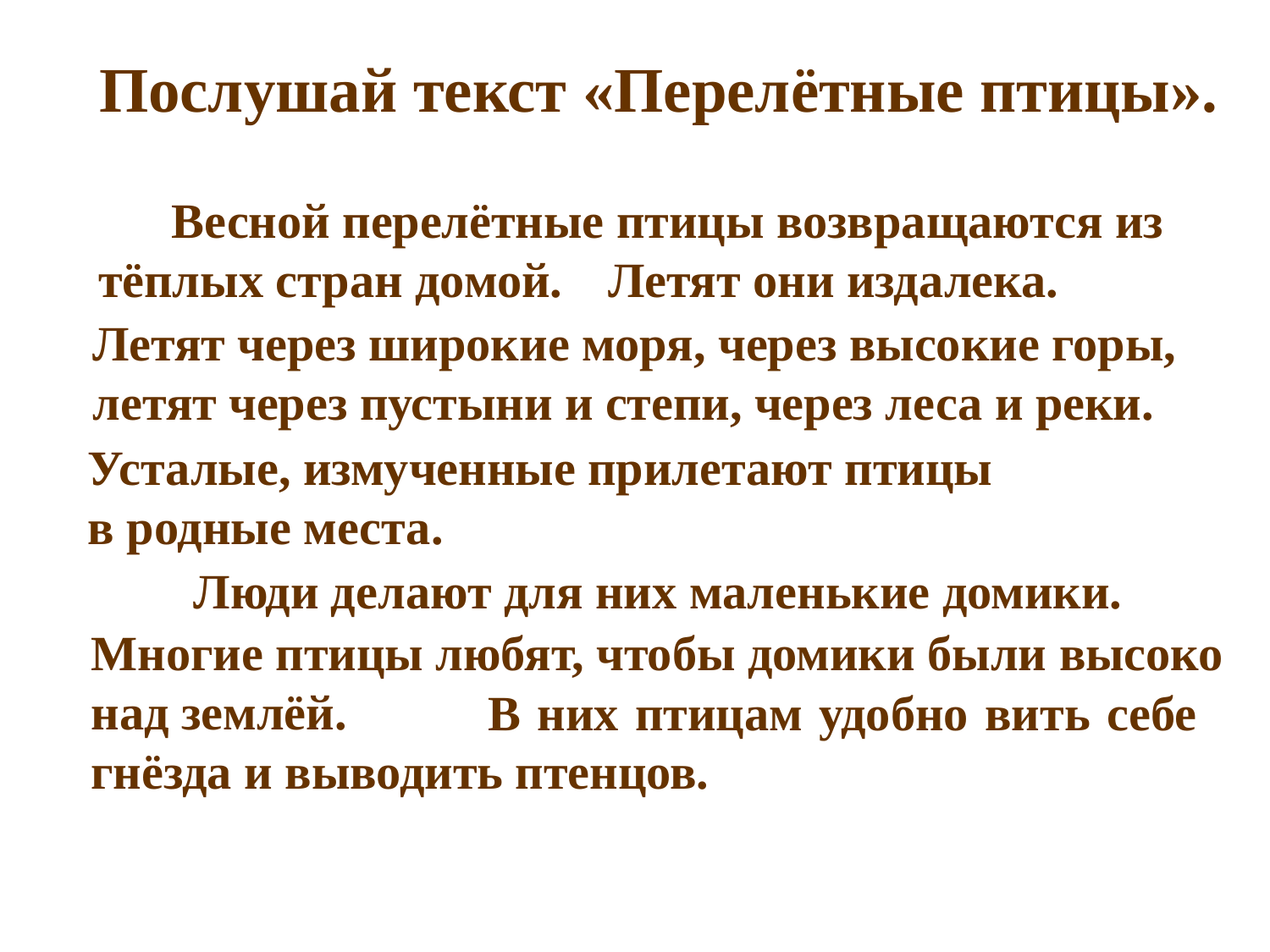

Послушай текст «Перелётные птицы».
      Весной перелётные птицы возвращаются из тёплых стран домой.
Летят они издалека.
Летят через широкие моря, через высокие горы, летят через пустыни и степи, через леса и реки.
             Усталые, измученные прилетают птицы
             в родные места.
 Люди делают для них маленькие домики.
Многие птицы любят, чтобы домики были высоко над землёй.
                        В них птицам удобно вить себе гнёзда и выводить птенцов.